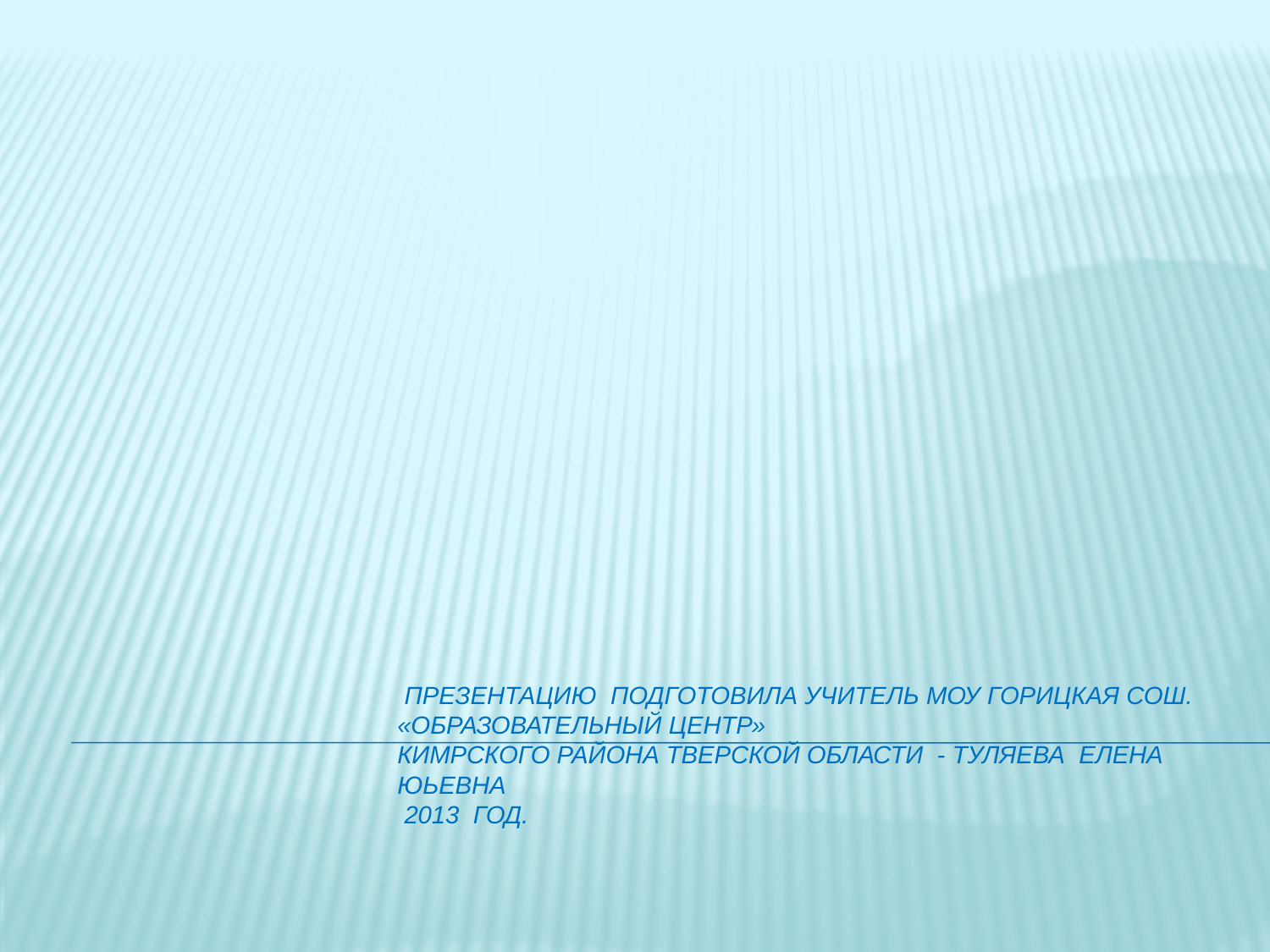

# Презентацию  подготовила учитель МОУ Горицкая СОШ. «Образовательный центр» Кимрского района Тверской области  - Туляева  Елена  Юьевна 2013  год.